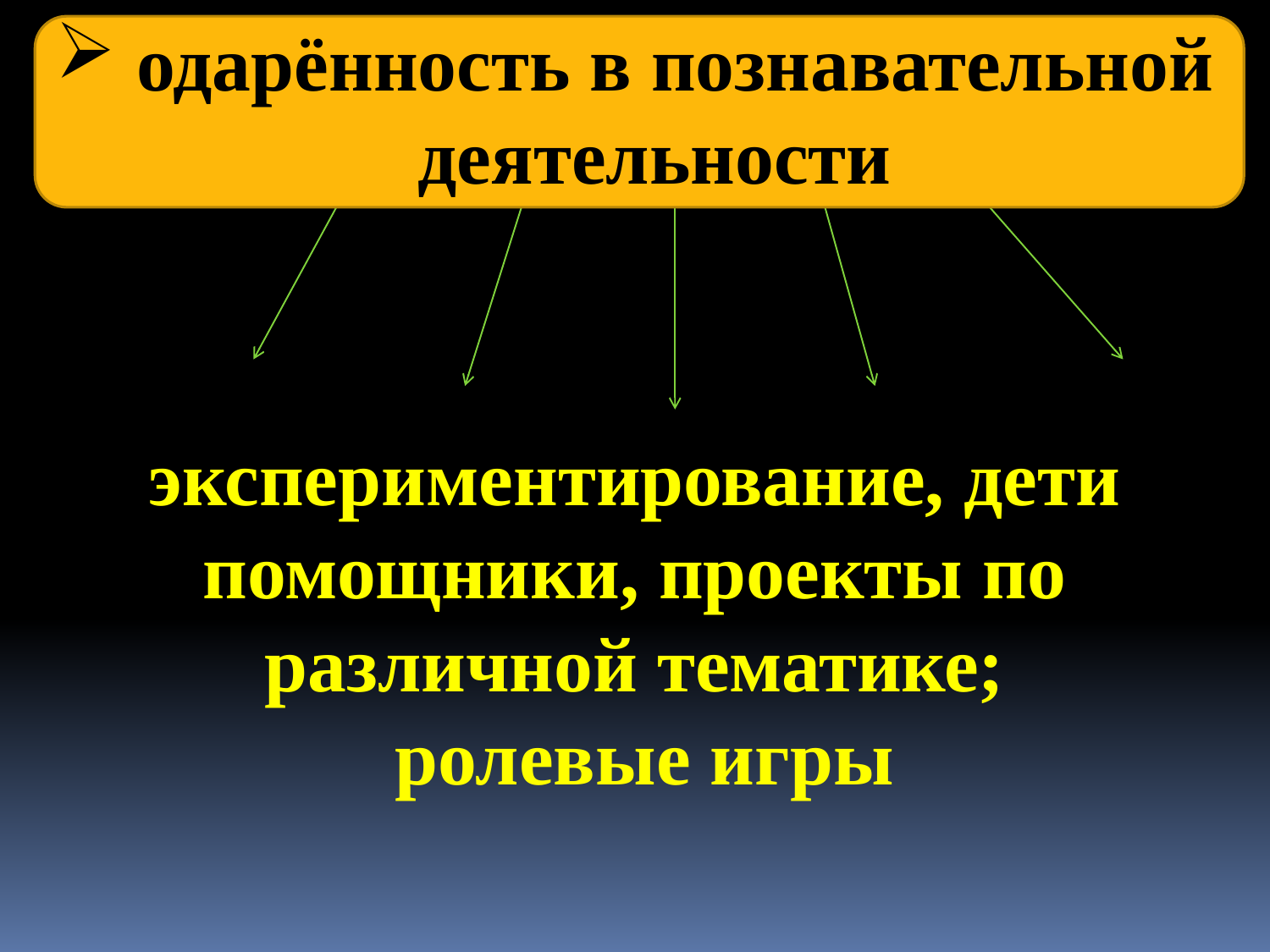

одарённость в познавательной деятельности

экспериментирование, дети помощники, проекты по различной тематике;
 ролевые игры